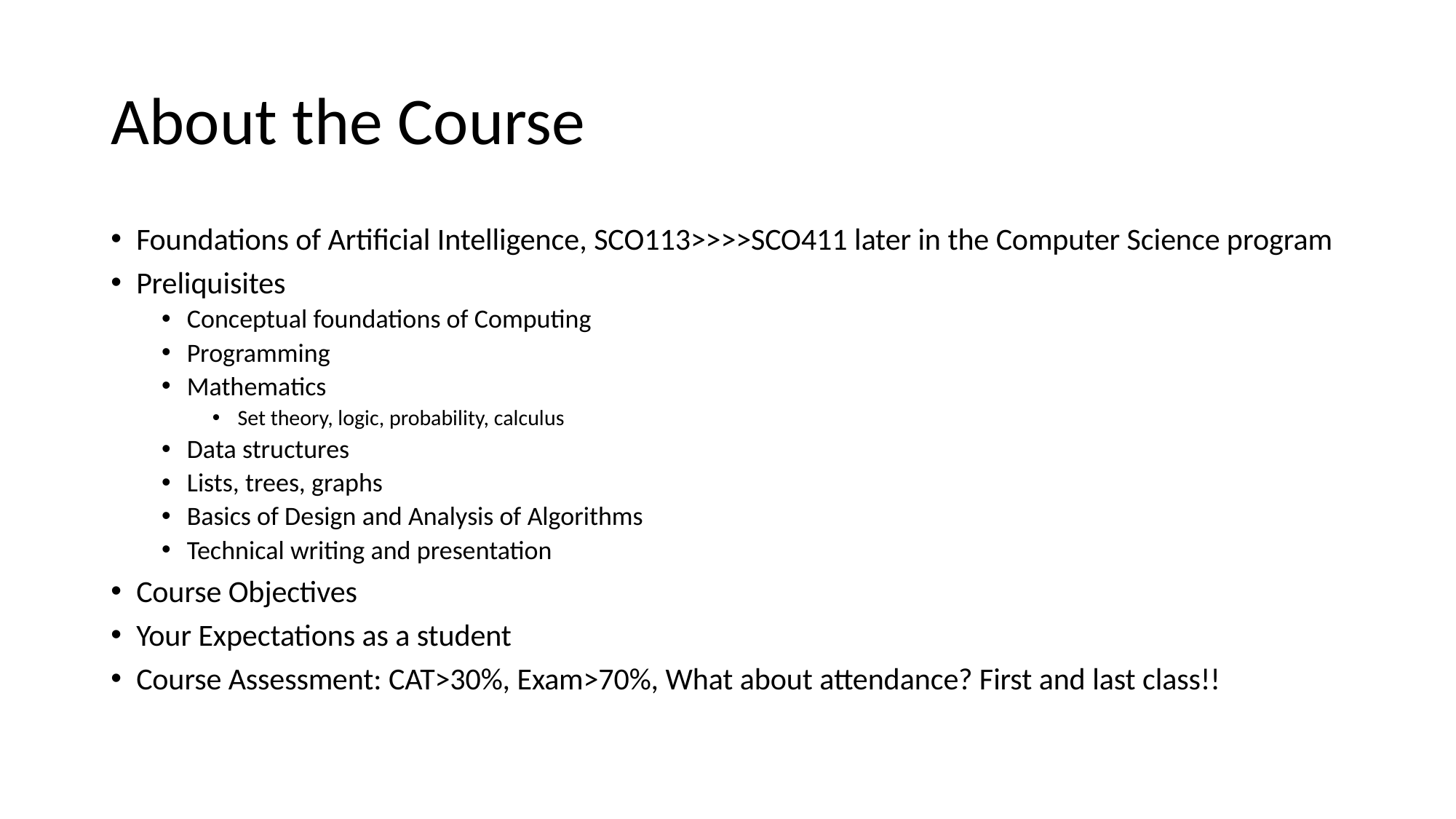

# About the Course
Foundations of Artificial Intelligence, SCO113>>>>SCO411 later in the Computer Science program
Preliquisites
Conceptual foundations of Computing
Programming
Mathematics
Set theory, logic, probability, calculus
Data structures
Lists, trees, graphs
Basics of Design and Analysis of Algorithms
Technical writing and presentation
Course Objectives
Your Expectations as a student
Course Assessment: CAT>30%, Exam>70%, What about attendance? First and last class!!